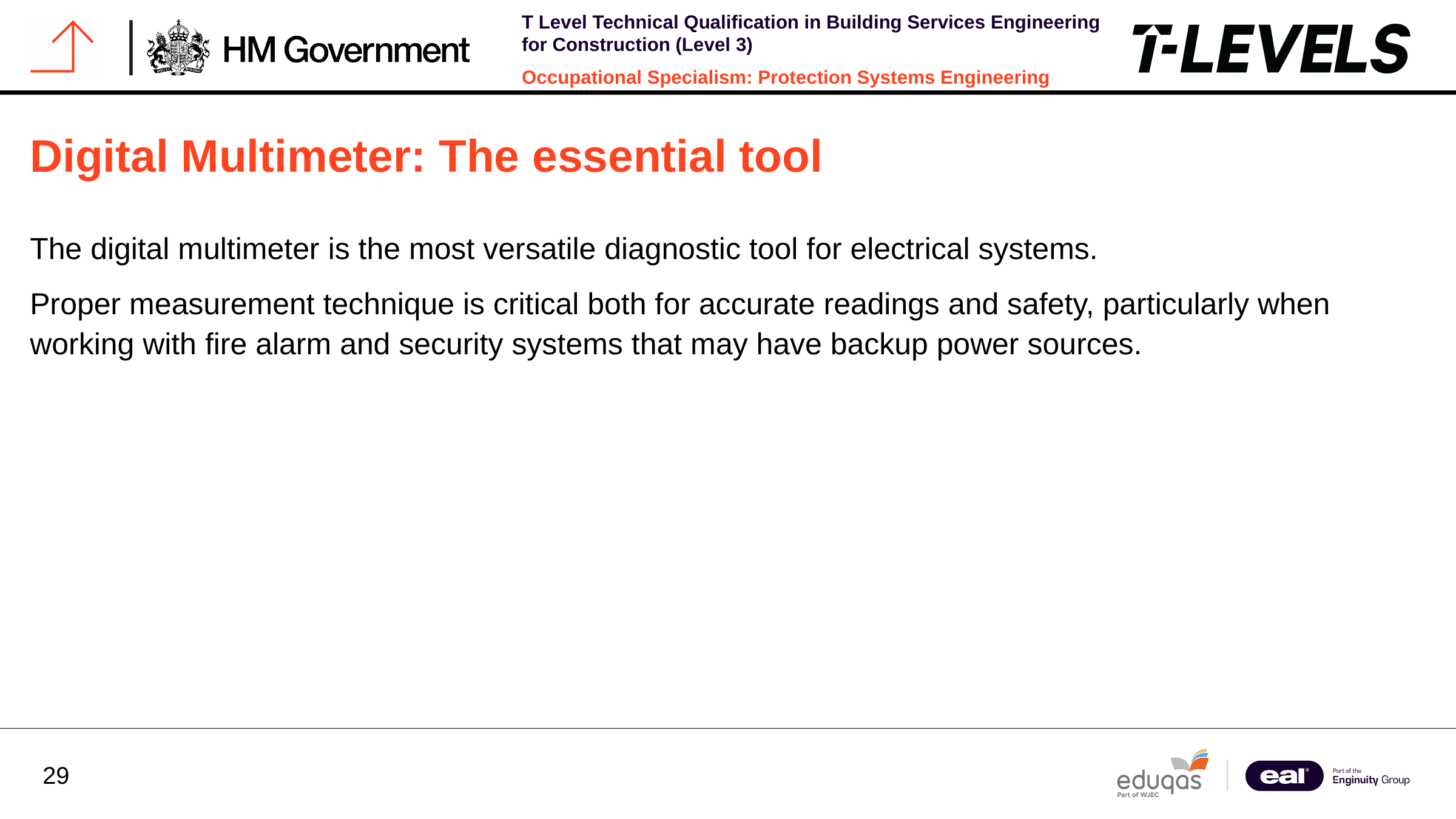

Digital Multimeter: The essential tool
The digital multimeter is the most versatile diagnostic tool for electrical systems.
Proper measurement technique is critical both for accurate readings and safety, particularly when working with fire alarm and security systems that may have backup power sources.